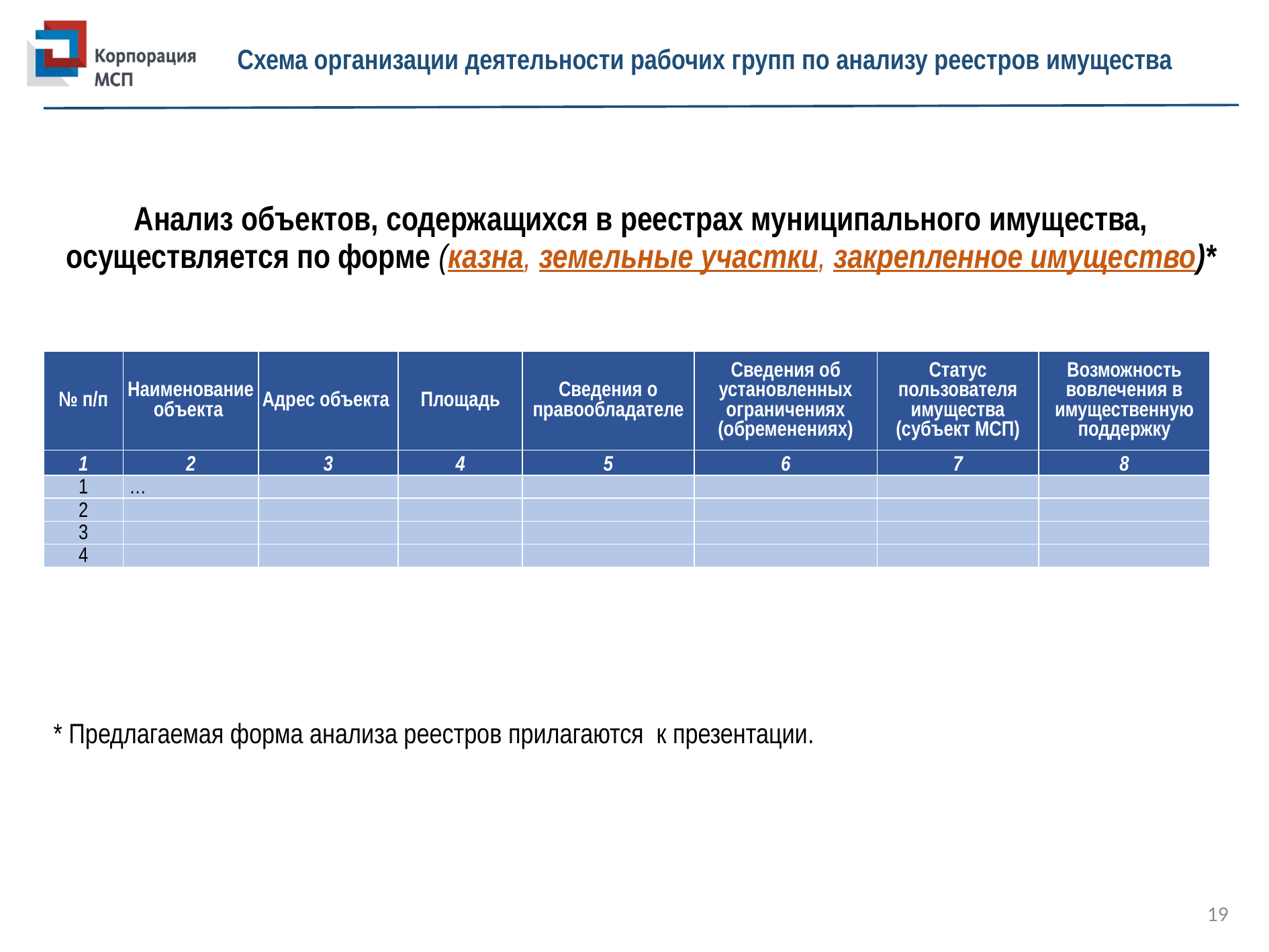

Схема организации деятельности рабочих групп по анализу реестров имущества
Анализ объектов, содержащихся в реестрах муниципального имущества, осуществляется по форме (казна, земельные участки, закрепленное имущество)*
| № п/п | Наименование объекта | Адрес объекта | Площадь | Сведения о правообладателе | Сведения об установленных ограничениях (обременениях) | Статус пользователя имущества (субъект МСП) | Возможность вовлечения в имущественную поддержку |
| --- | --- | --- | --- | --- | --- | --- | --- |
| 1 | 2 | 3 | 4 | 5 | 6 | 7 | 8 |
| 1 | … |  |  |  |  |  |  |
| 2 |  |  |  |  |  |  |  |
| 3 |  |  |  |  |  |  |  |
| 4 |  |  |  |  |  |  |  |
* Предлагаемая форма анализа реестров прилагаются  к презентации.
19